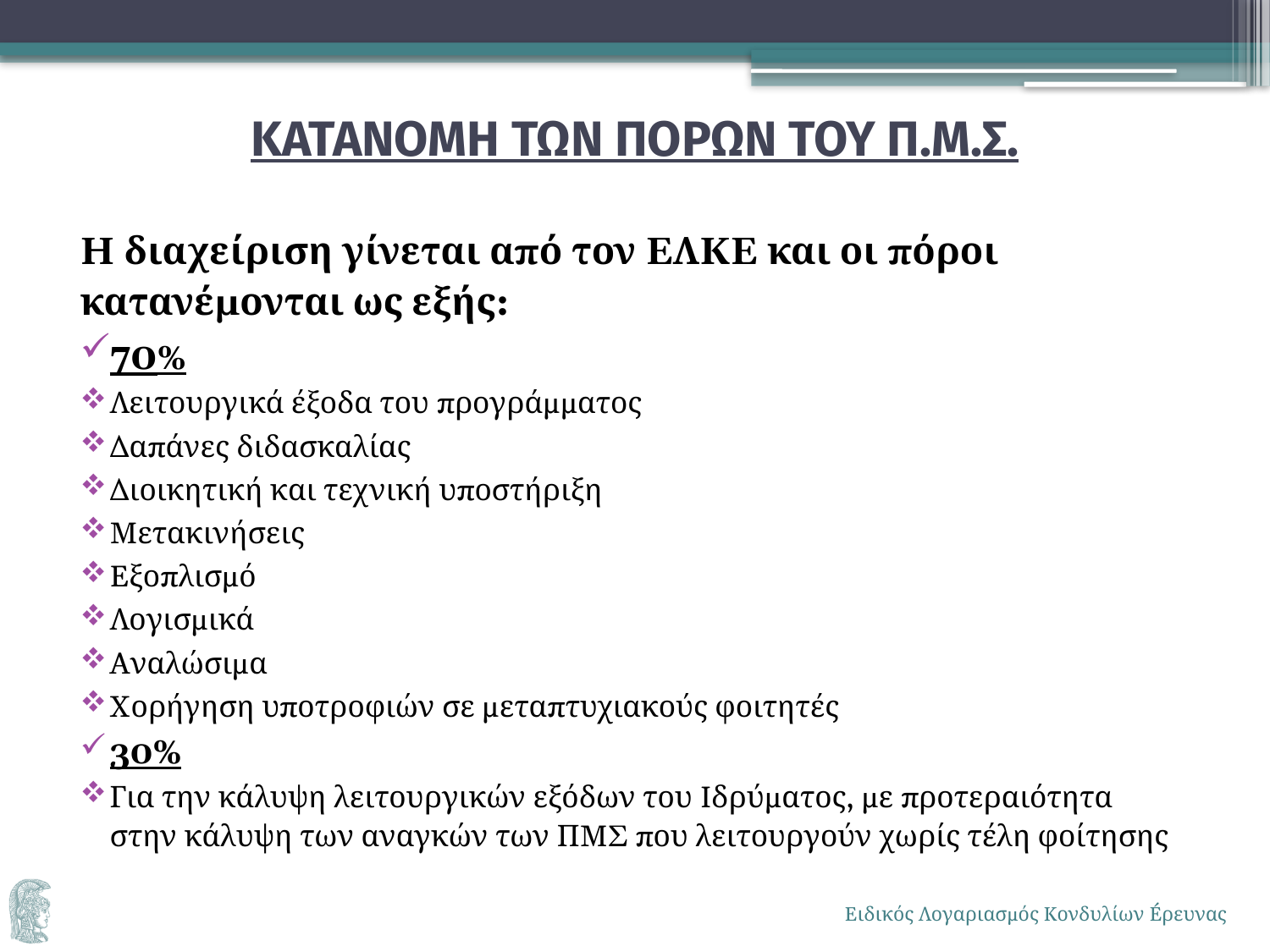

# ΚΑΤΑΝΟΜΗ ΤΩΝ ΠΟΡΩΝ ΤΟΥ Π.Μ.Σ.
Η διαχείριση γίνεται από τον ΕΛΚΕ και οι πόροι κατανέμονται ως εξής:
70%
Λειτουργικά έξοδα του προγράμματος
Δαπάνες διδασκαλίας
Διοικητική και τεχνική υποστήριξη
Μετακινήσεις
Εξοπλισμό
Λογισμικά
Αναλώσιμα
Χορήγηση υποτροφιών σε μεταπτυχιακούς φοιτητές
30%
Για την κάλυψη λειτουργικών εξόδων του Ιδρύματος, με προτεραιότητα στην κάλυψη των αναγκών των ΠΜΣ που λειτουργούν χωρίς τέλη φοίτησης

Ειδικός Λογαριασμός Κονδυλίων Έρευνας